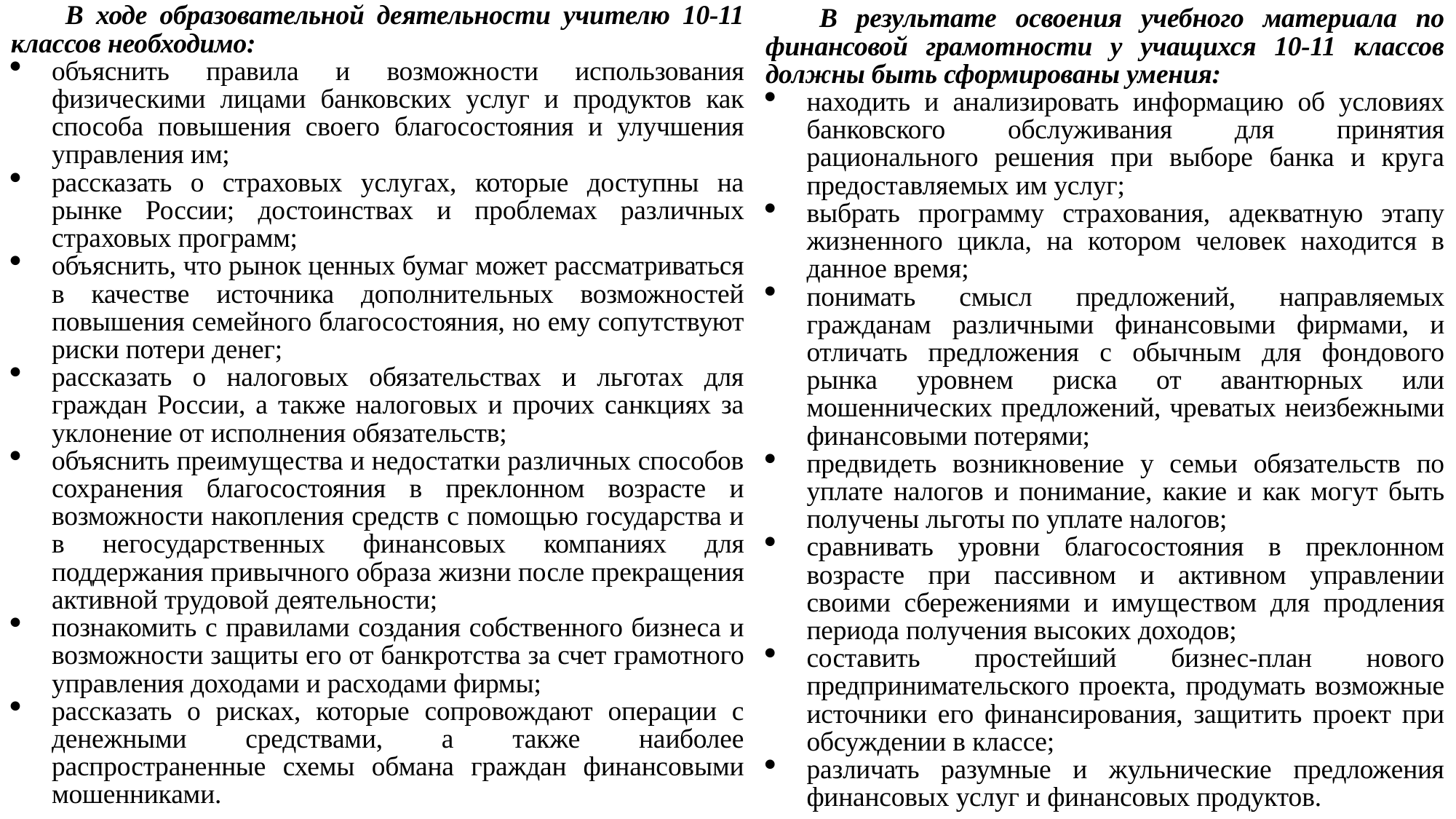

В результате освоения учебного материала по финансовой грамотности у учащихся 10-11 классов должны быть сформированы умения:
находить и анализировать информацию об условиях банковского обслуживания для принятия рационального решения при выборе банка и круга предоставляемых им услуг;
выбрать программу страхования, адекватную этапу жизненного цикла, на котором человек находится в данное время;
понимать смысл предложений, направляемых гражданам различными финансовыми фирмами, и отличать предложения с обычным для фондового рынка уровнем риска от авантюрных или мошеннических предложений, чреватых неизбежными финансовыми потерями;
предвидеть возникновение у семьи обязательств по уплате налогов и понимание, какие и как могут быть получены льготы по уплате налогов;
сравнивать уровни благосостояния в преклонном возрасте при пассивном и активном управлении своими сбережениями и имуществом для продления периода получения высоких доходов;
составить простейший бизнес-план нового предпринимательского проекта, продумать возможные источники его финансирования, защитить проект при обсуждении в классе;
различать разумные и жульнические предложения финансовых услуг и финансовых продуктов.
В ходе образовательной деятельности учителю 10-11 классов необходимо:
объяснить правила и возможности использования физическими лицами банковских услуг и продуктов как способа повышения своего благосостояния и улучшения управления им;
рассказать о страховых услугах, которые доступны на рынке России; достоинствах и проблемах различных страховых программ;
объяснить, что рынок ценных бумаг может рассматриваться в качестве источника дополнительных возможностей повышения семейного благосостояния, но ему сопутствуют риски потери денег;
рассказать о налоговых обязательствах и льготах для граждан России, а также налоговых и прочих санкциях за уклонение от исполнения обязательств;
объяснить преимущества и недостатки различных способов сохранения благосостояния в преклонном возрасте и возможности накопления средств с помощью государства и в негосударственных финансовых компаниях для поддержания привычного образа жизни после прекращения активной трудовой деятельности;
познакомить с правилами создания собственного бизнеса и возможности защиты его от банкротства за счет грамотного управления доходами и расходами фирмы;
рассказать о рисках, которые сопровождают операции с денежными средствами, а также наиболее распространенные схемы обмана граждан финансовыми мошенниками.